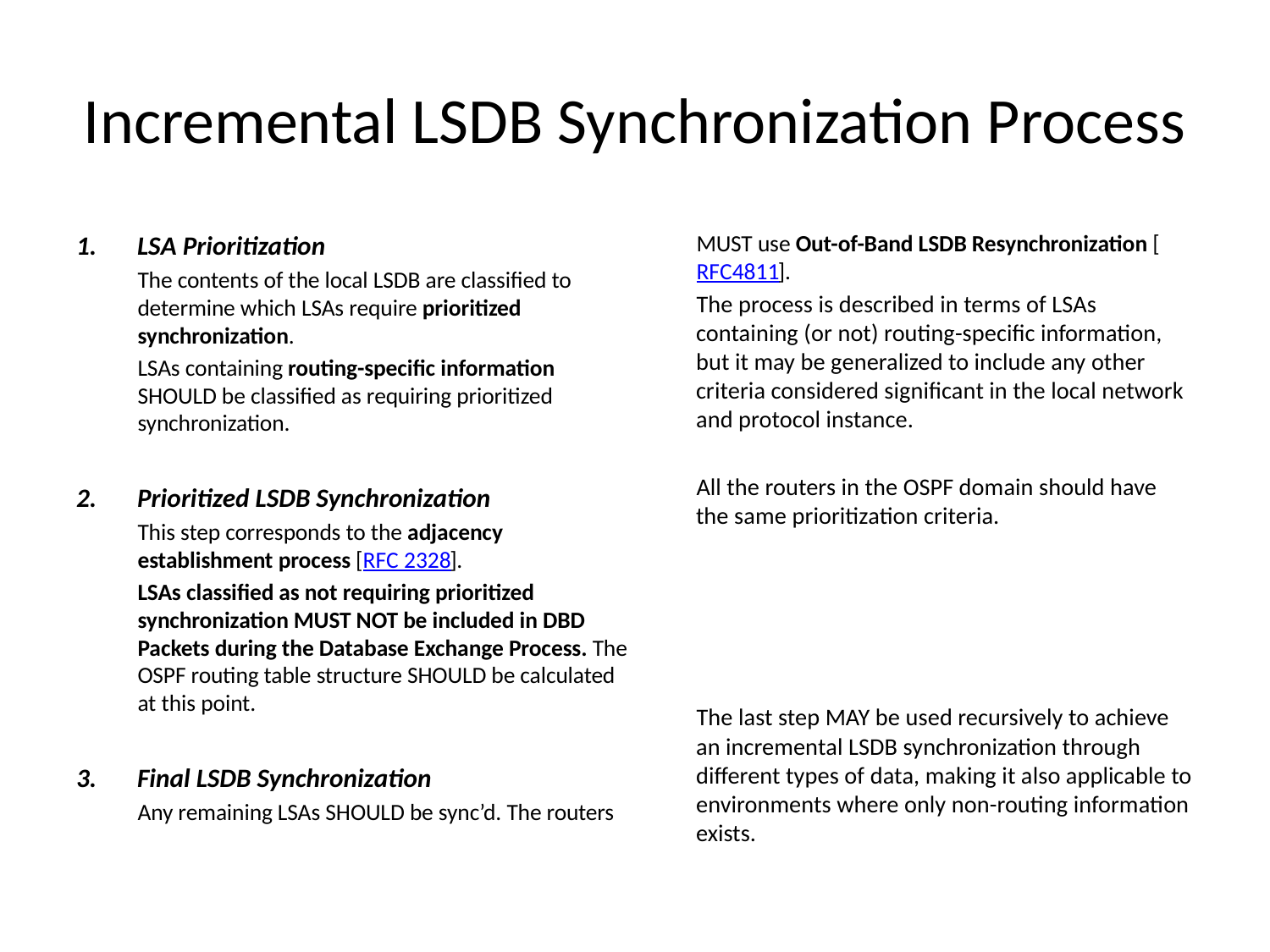

# Incremental LSDB Synchronization Process
LSA Prioritization
The contents of the local LSDB are classified to determine which LSAs require prioritized synchronization.
LSAs containing routing-specific information SHOULD be classified as requiring prioritized synchronization.

Prioritized LSDB Synchronization
This step corresponds to the adjacency establishment process [RFC 2328].
LSAs classified as not requiring prioritized synchronization MUST NOT be included in DBD Packets during the Database Exchange Process. The OSPF routing table structure SHOULD be calculated at this point.

Final LSDB Synchronization
Any remaining LSAs SHOULD be sync’d. The routers MUST use Out-of-Band LSDB Resynchronization [RFC4811].
The process is described in terms of LSAs containing (or not) routing-specific information, but it may be generalized to include any other criteria considered significant in the local network and protocol instance.

All the routers in the OSPF domain should have the same prioritization criteria.

The last step MAY be used recursively to achieve an incremental LSDB synchronization through different types of data, making it also applicable to environments where only non-routing information exists.